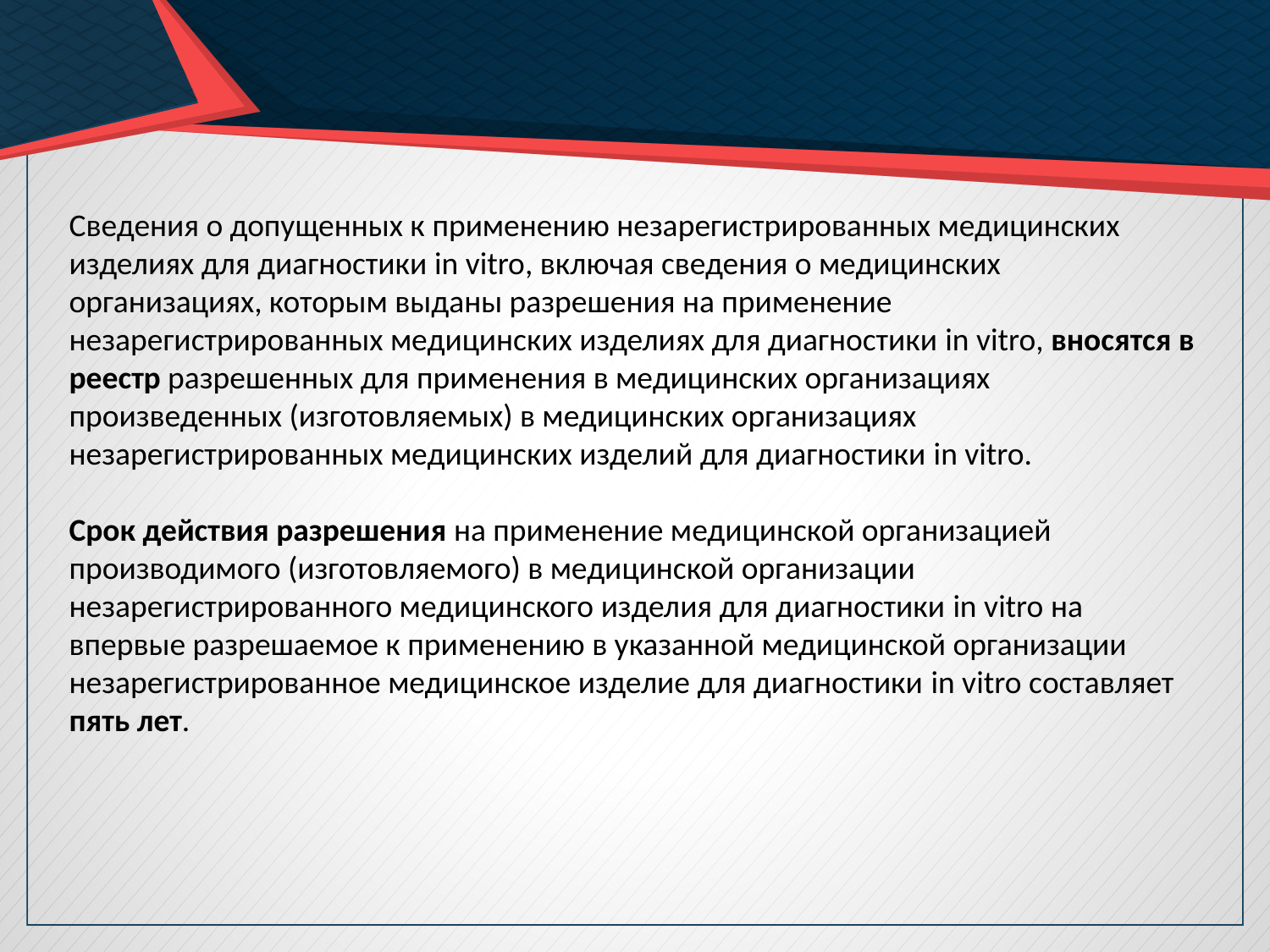

#
Сведения о допущенных к применению незарегистрированных медицинских изделиях для диагностики in vitro, включая сведения о медицинских организациях, которым выданы разрешения на применение незарегистрированных медицинских изделиях для диагностики in vitro, вносятся в реестр разрешенных для применения в медицинских организациях произведенных (изготовляемых) в медицинских организациях незарегистрированных медицинских изделий для диагностики in vitro.

Срок действия разрешения на применение медицинской организацией производимого (изготовляемого) в медицинской организации незарегистрированного медицинского изделия для диагностики in vitro на впервые разрешаемое к применению в указанной медицинской организации незарегистрированное медицинское изделие для диагностики in vitro составляет пять лет.